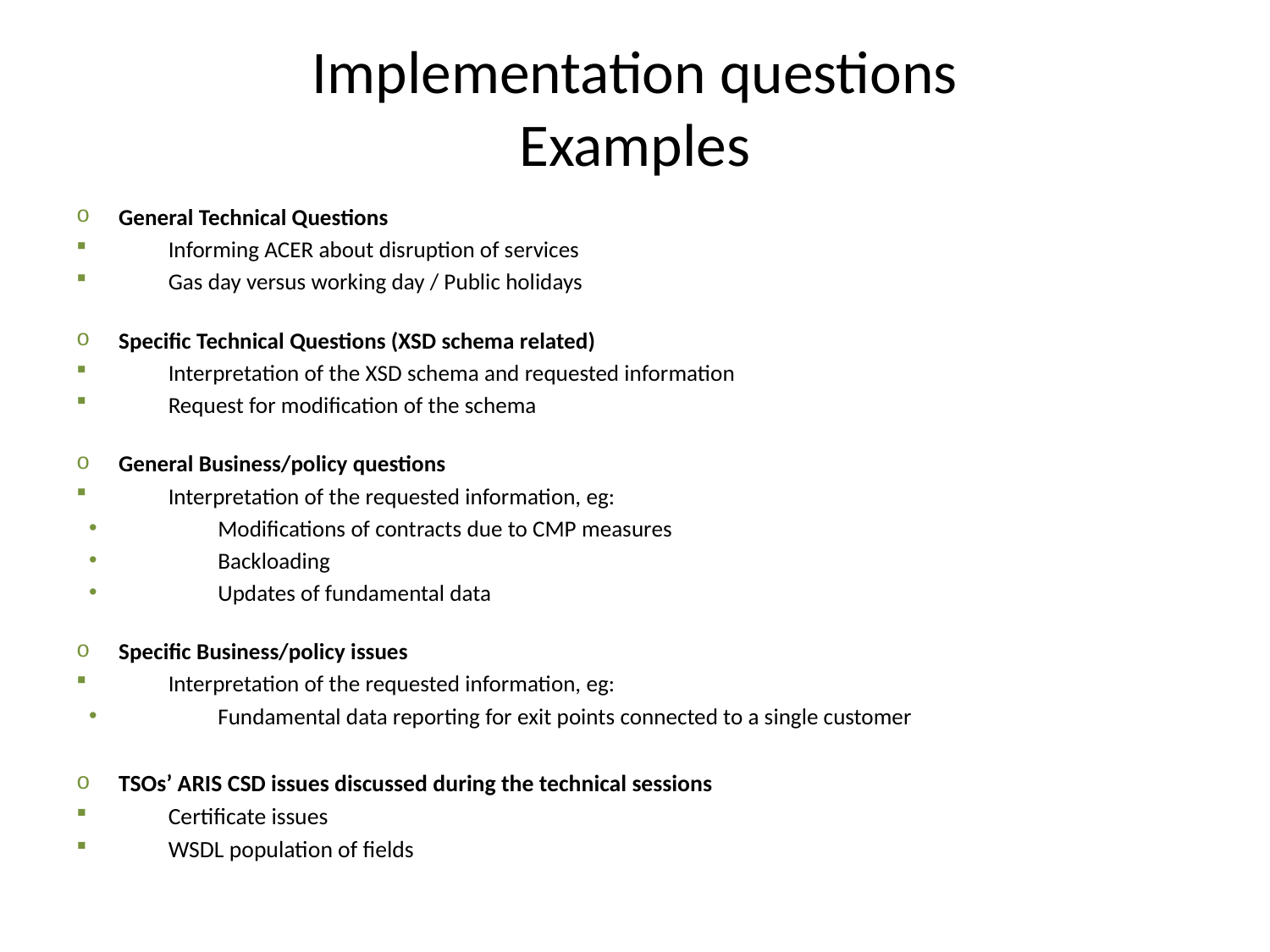

# Implementation questions Examples
General Technical Questions
Informing ACER about disruption of services
Gas day versus working day / Public holidays

Specific Technical Questions (XSD schema related)
Interpretation of the XSD schema and requested information
Request for modification of the schema

General Business/policy questions
Interpretation of the requested information, eg:
Modifications of contracts due to CMP measures
Backloading
Updates of fundamental data

Specific Business/policy issues
Interpretation of the requested information, eg:
Fundamental data reporting for exit points connected to a single customer

TSOs’ ARIS CSD issues discussed during the technical sessions
Certificate issues
WSDL population of fields